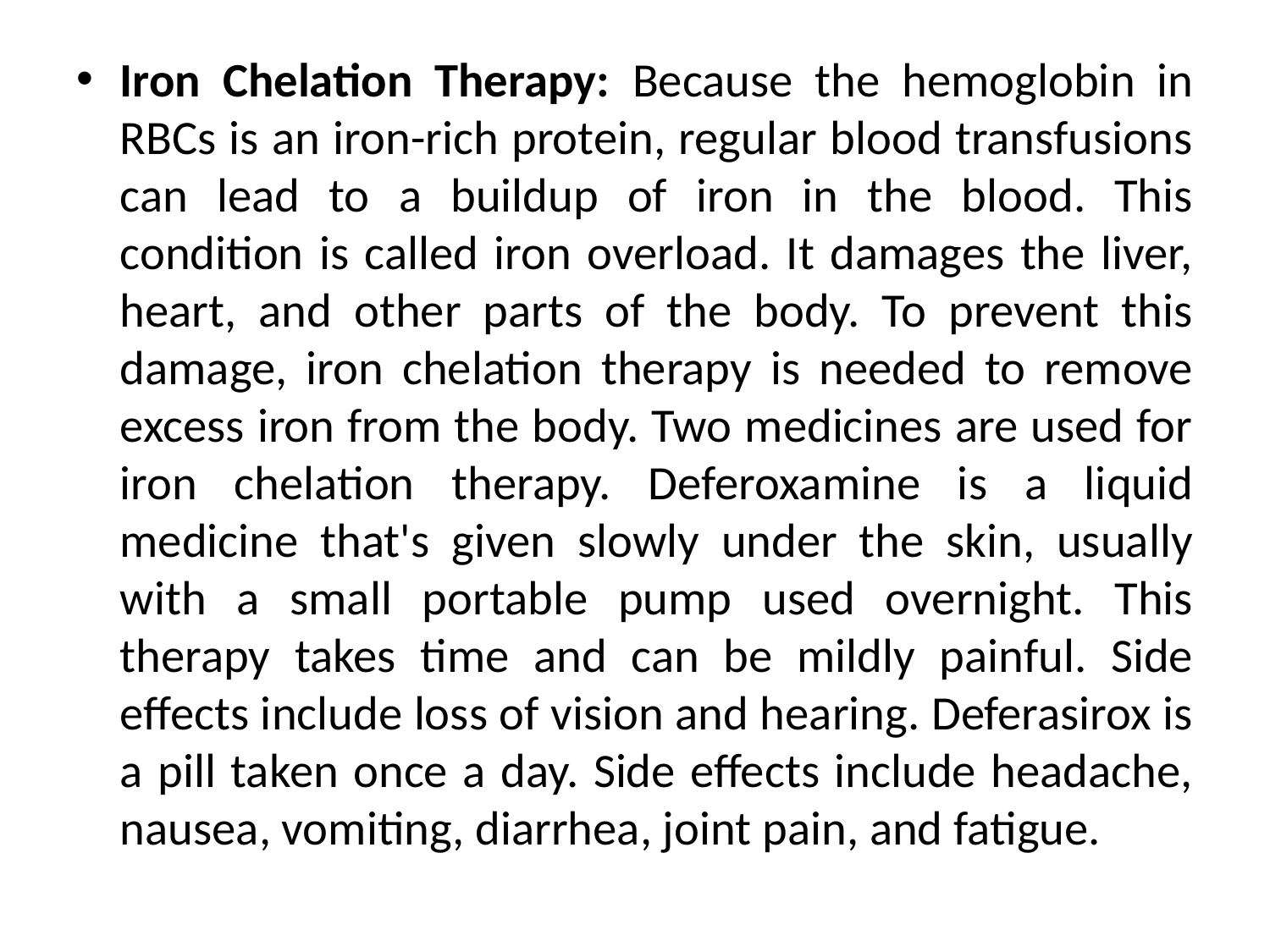

#
Iron Chelation Therapy: Because the hemoglobin in RBCs is an iron-rich protein, regular blood transfusions can lead to a buildup of iron in the blood. This condition is called iron overload. It damages the liver, heart, and other parts of the body. To prevent this damage, iron chelation therapy is needed to remove excess iron from the body. Two medicines are used for iron chelation therapy. Deferoxamine is a liquid medicine that's given slowly under the skin, usually with a small portable pump used overnight. This therapy takes time and can be mildly painful. Side effects include loss of vision and hearing. Deferasirox is a pill taken once a day. Side effects include headache, nausea, vomiting, diarrhea, joint pain, and fatigue.